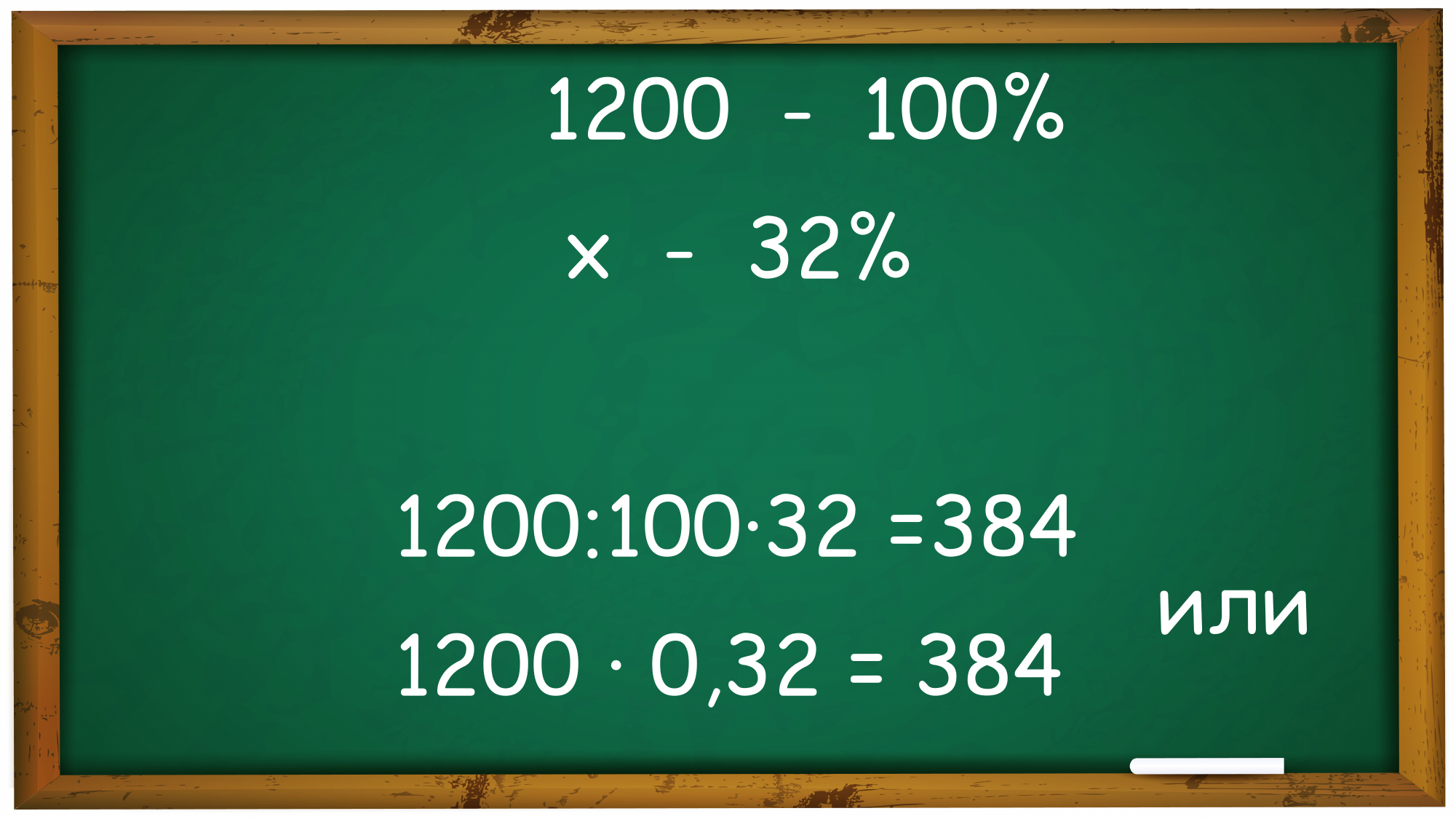

1200  -  100%
       х  -  32%

1200:100∙32 =384
или
1200 ∙ 0,32 = 384